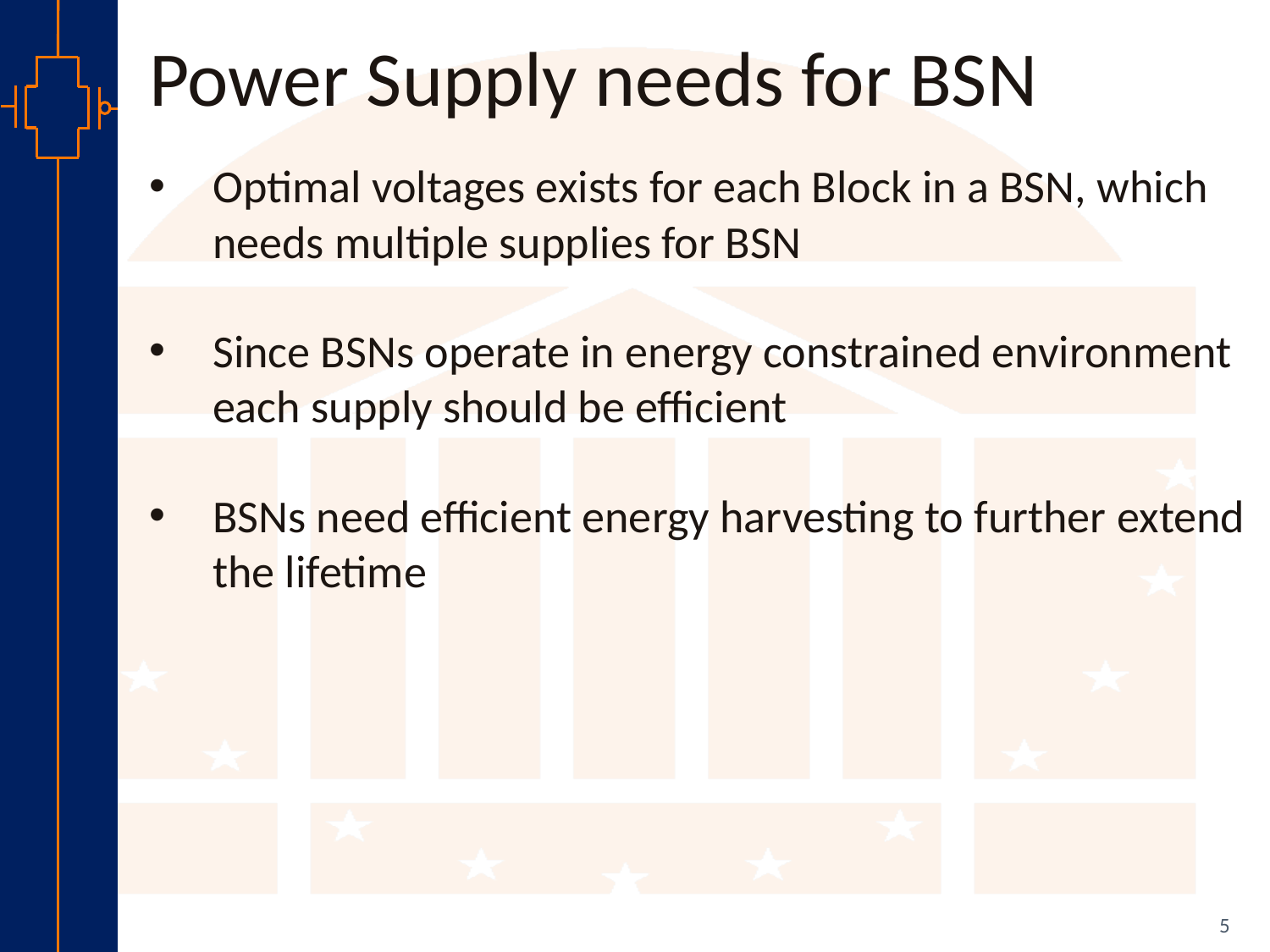

Power Supply needs for BSN

Optimal voltages exists for each Block in a BSN, which needs multiple supplies for BSN

Since BSNs operate in energy constrained environment each supply should be efficient

BSNs need efficient energy harvesting to further extend the lifetime

5